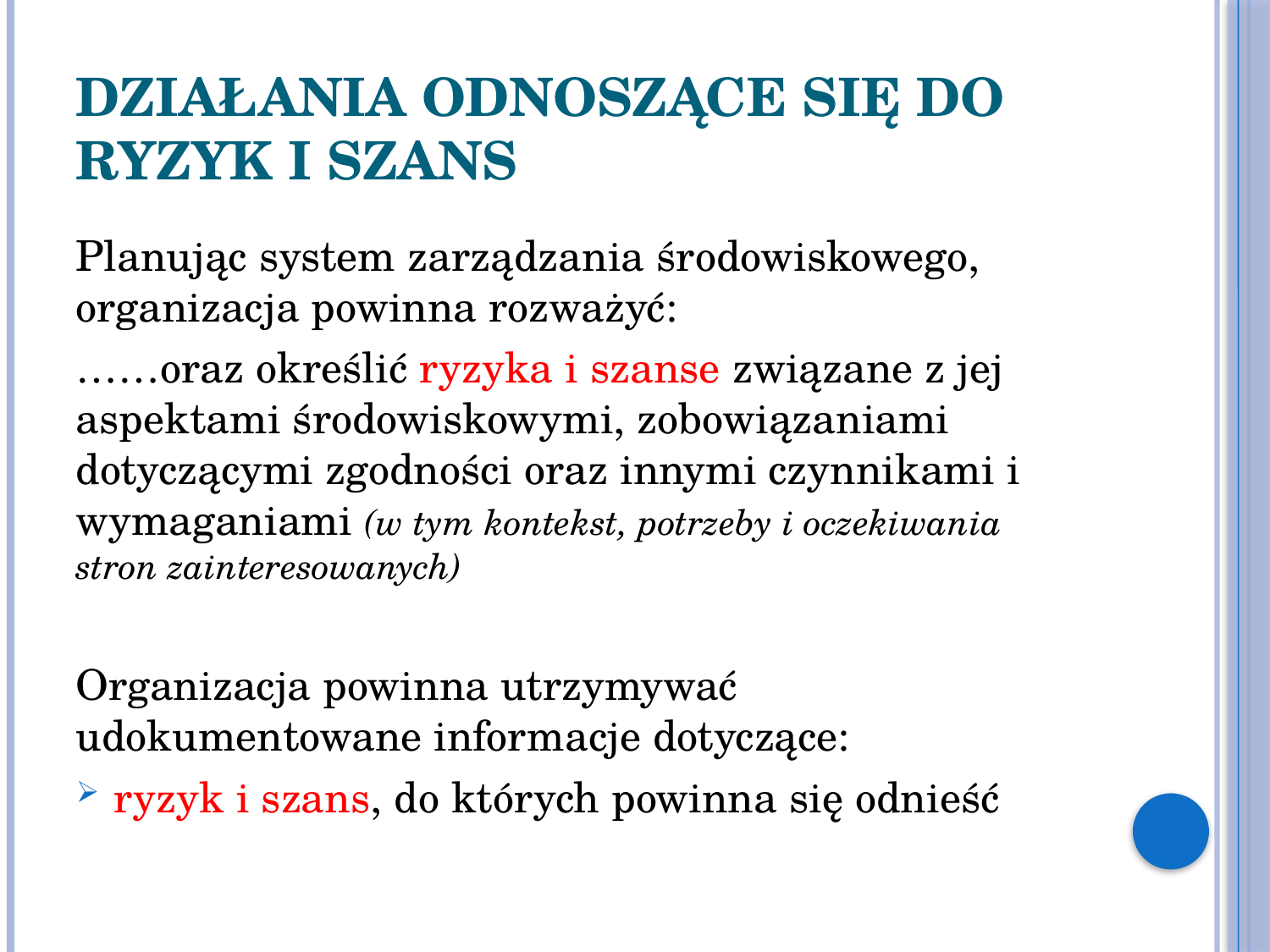

# Działania odnoszące się do ryzyk i szans
Planując system zarządzania środowiskowego, organizacja powinna rozważyć:
……oraz określić ryzyka i szanse związane z jej aspektami środowiskowymi, zobowiązaniami dotyczącymi zgodności oraz innymi czynnikami i wymaganiami (w tym kontekst, potrzeby i oczekiwania stron zainteresowanych)

Organizacja powinna utrzymywać udokumentowane informacje dotyczące:
ryzyk i szans, do których powinna się odnieść